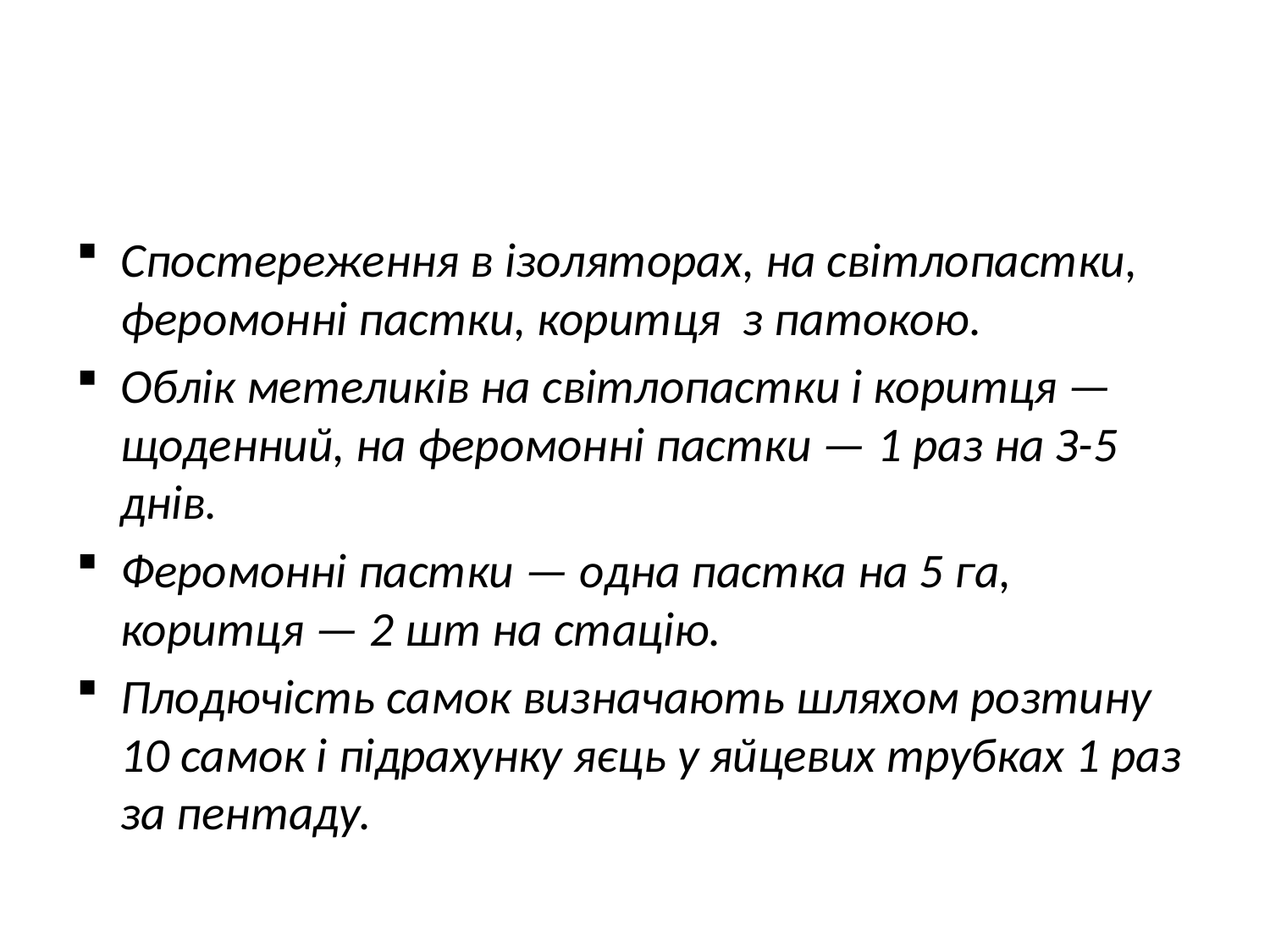

#
Спостереження в ізоляторах, на світлопастки, феромонні пастки, коритця  з патокою.
Облік метеликів на світлопастки і коритця — щоденний, на феромонні пастки — 1 раз на З-5 днів.
Феромонні пастки — одна пастка на 5 га, коритця — 2 шт на стацію.
Плодючість самок визначають шляхом розтину 10 самок і підрахунку яєць у яйцевих трубках 1 раз за пентаду.